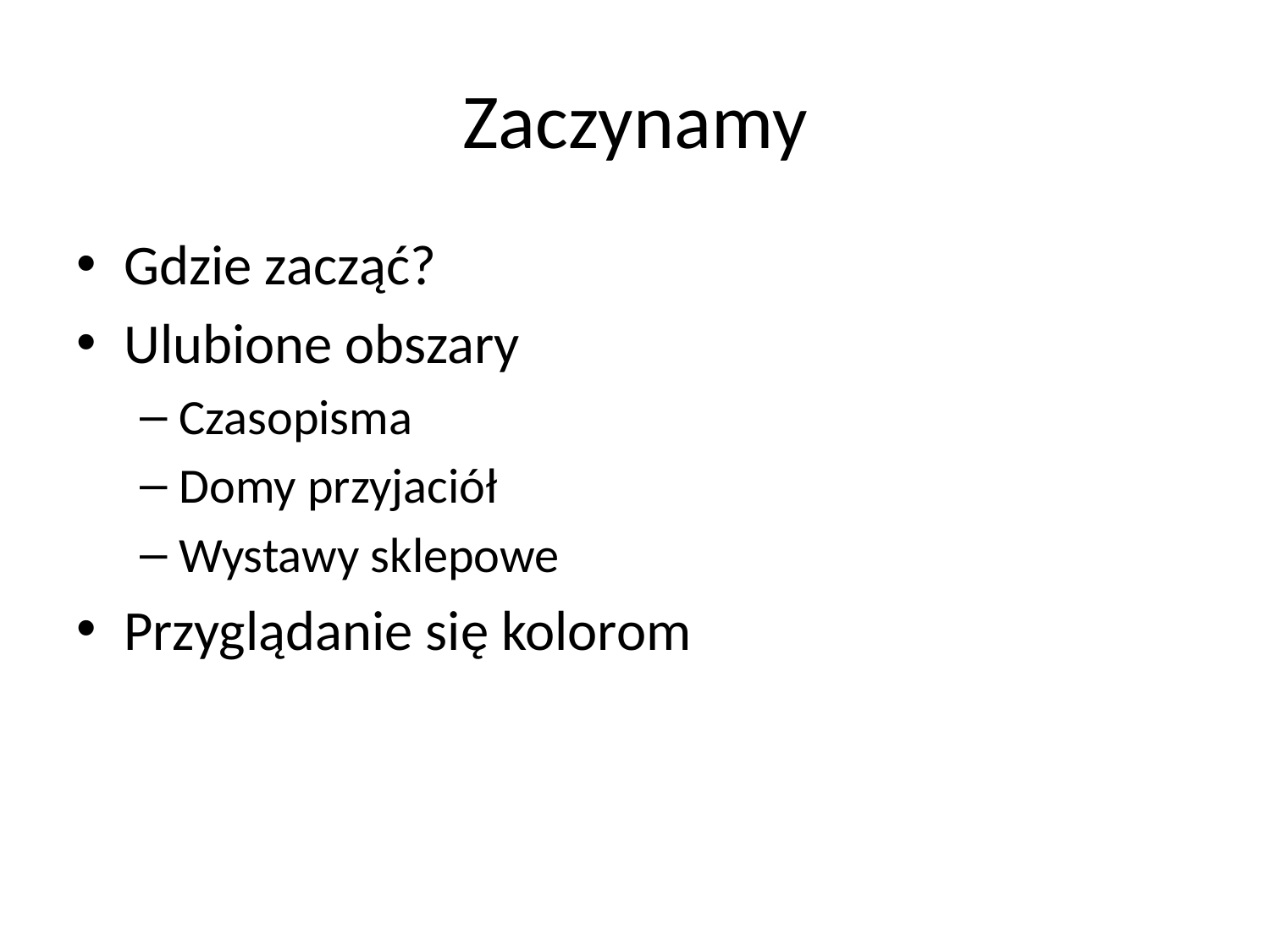

# Zaczynamy
Gdzie zacząć?
Ulubione obszary
Czasopisma
Domy przyjaciół
Wystawy sklepowe
Przyglądanie się kolorom